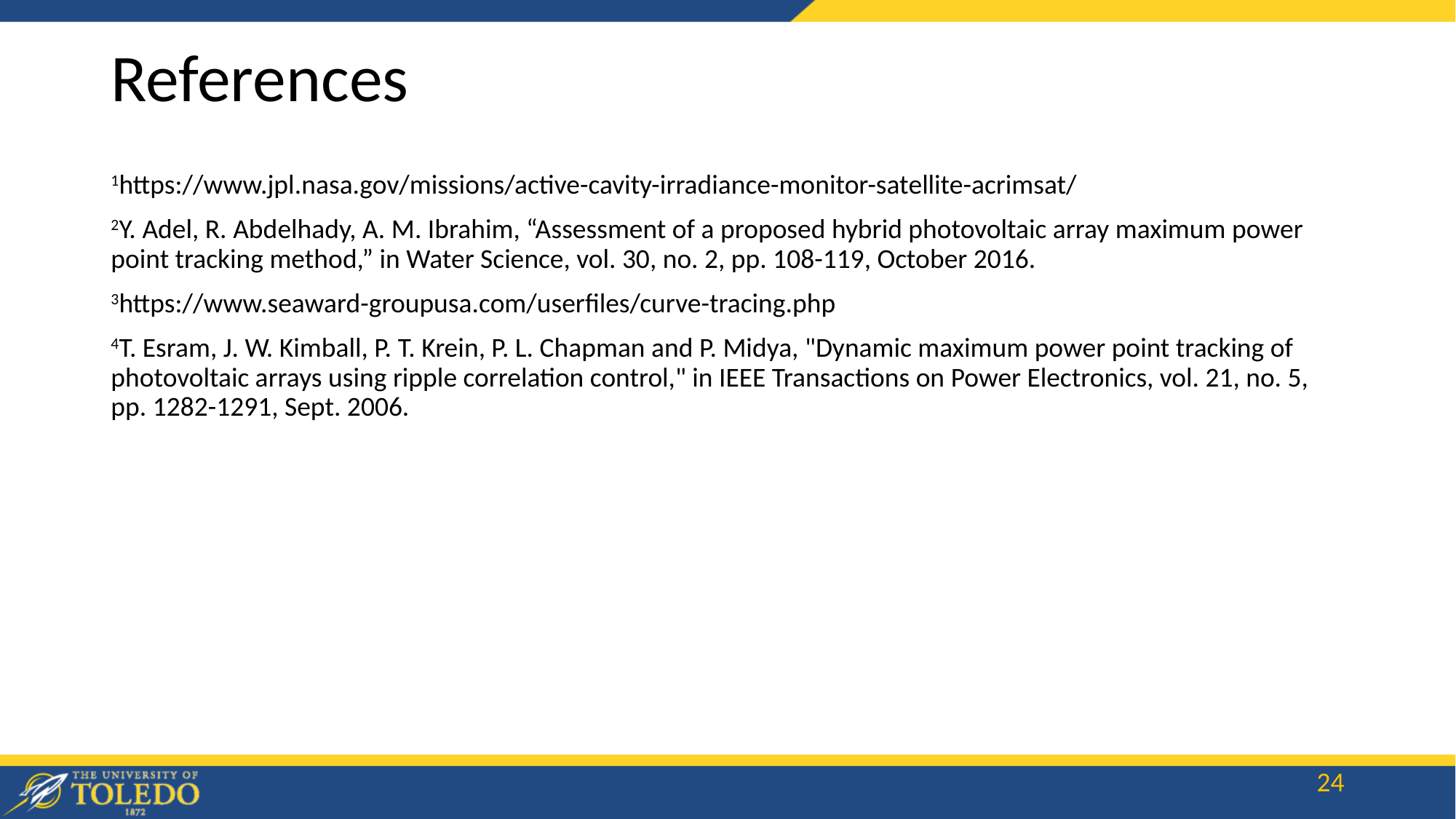

# References
1https://www.jpl.nasa.gov/missions/active-cavity-irradiance-monitor-satellite-acrimsat/
2Y. Adel, R. Abdelhady, A. M. Ibrahim, “Assessment of a proposed hybrid photovoltaic array maximum power point tracking method,” in Water Science, vol. 30, no. 2, pp. 108-119, October 2016.
3https://www.seaward-groupusa.com/userfiles/curve-tracing.php
4T. Esram, J. W. Kimball, P. T. Krein, P. L. Chapman and P. Midya, "Dynamic maximum power point tracking of photovoltaic arrays using ripple correlation control," in IEEE Transactions on Power Electronics, vol. 21, no. 5, pp. 1282-1291, Sept. 2006.

24